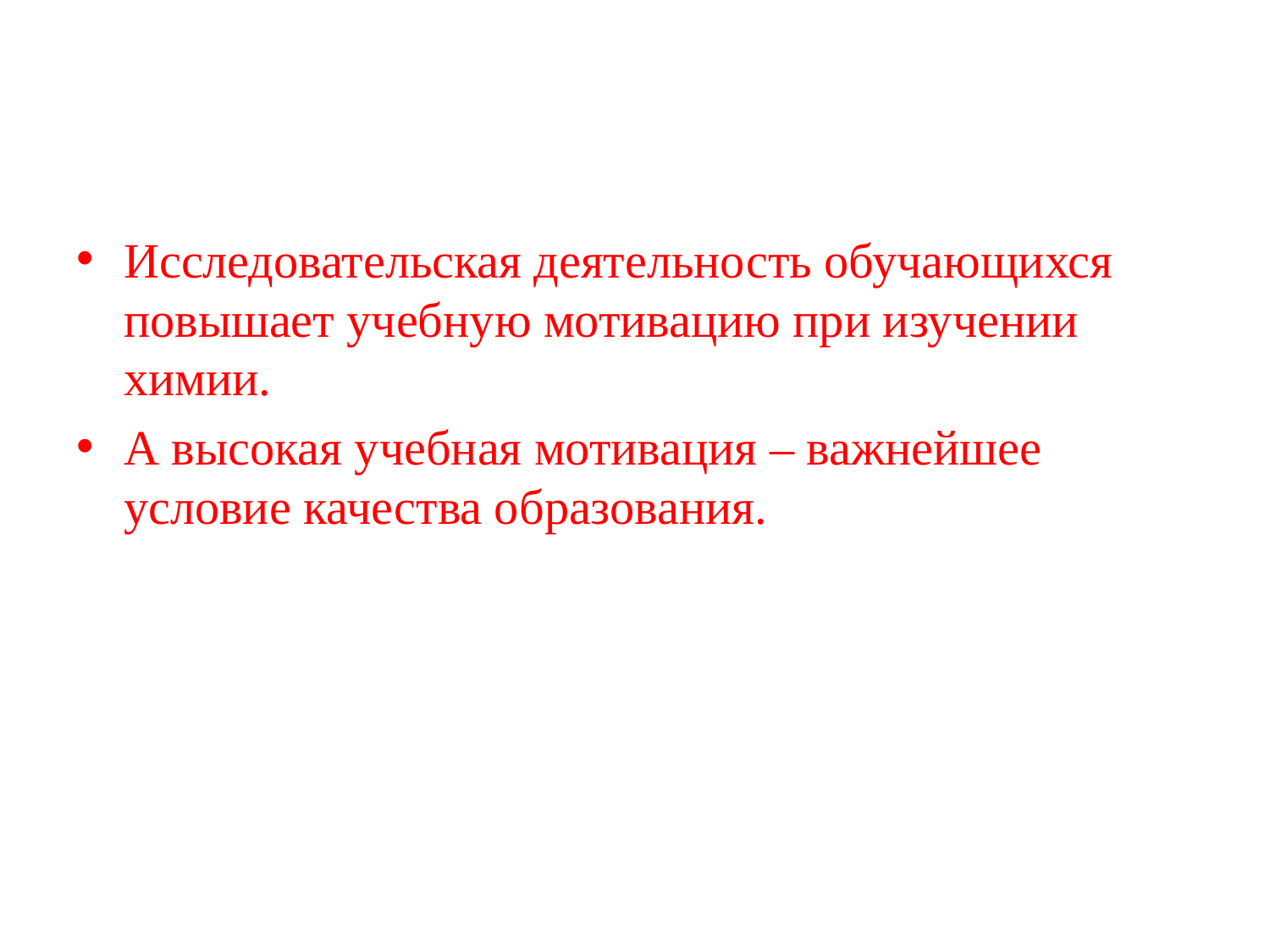

#
Исследовательская деятельность обучающихся повышает учебную мотивацию при изучении химии.
А высокая учебная мотивация – важнейшее условие качества образования.